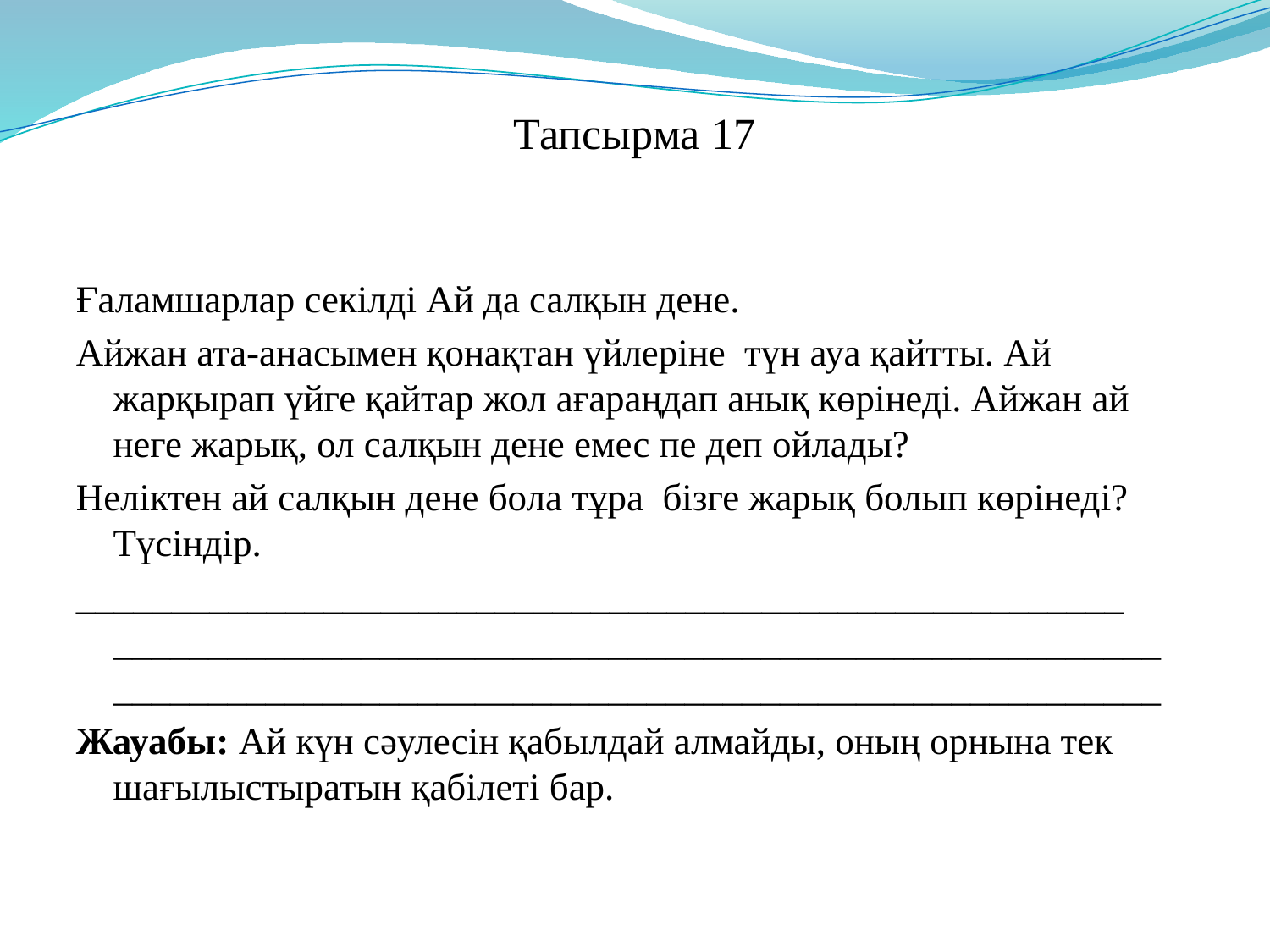

# Тапсырма 17
Ғаламшарлар секілді Ай да салқын дене.
Айжан ата-анасымен қонақтан үйлеріне  түн ауа қайтты. Ай жарқырап үйге қайтар жол ағараңдап анық көрінеді. Айжан ай неге жарық, ол салқын дене емес пе деп ойлады?
Неліктен ай салқын дене бола тұра  бізге жарық болып көрінеді? Түсіндір.
_______________________________________________________
_______________________________________________________
_______________________________________________________
Жауабы: Ай күн сәулесін қабылдай алмайды, оның орнына тек шағылыстыратын қабілеті бар.